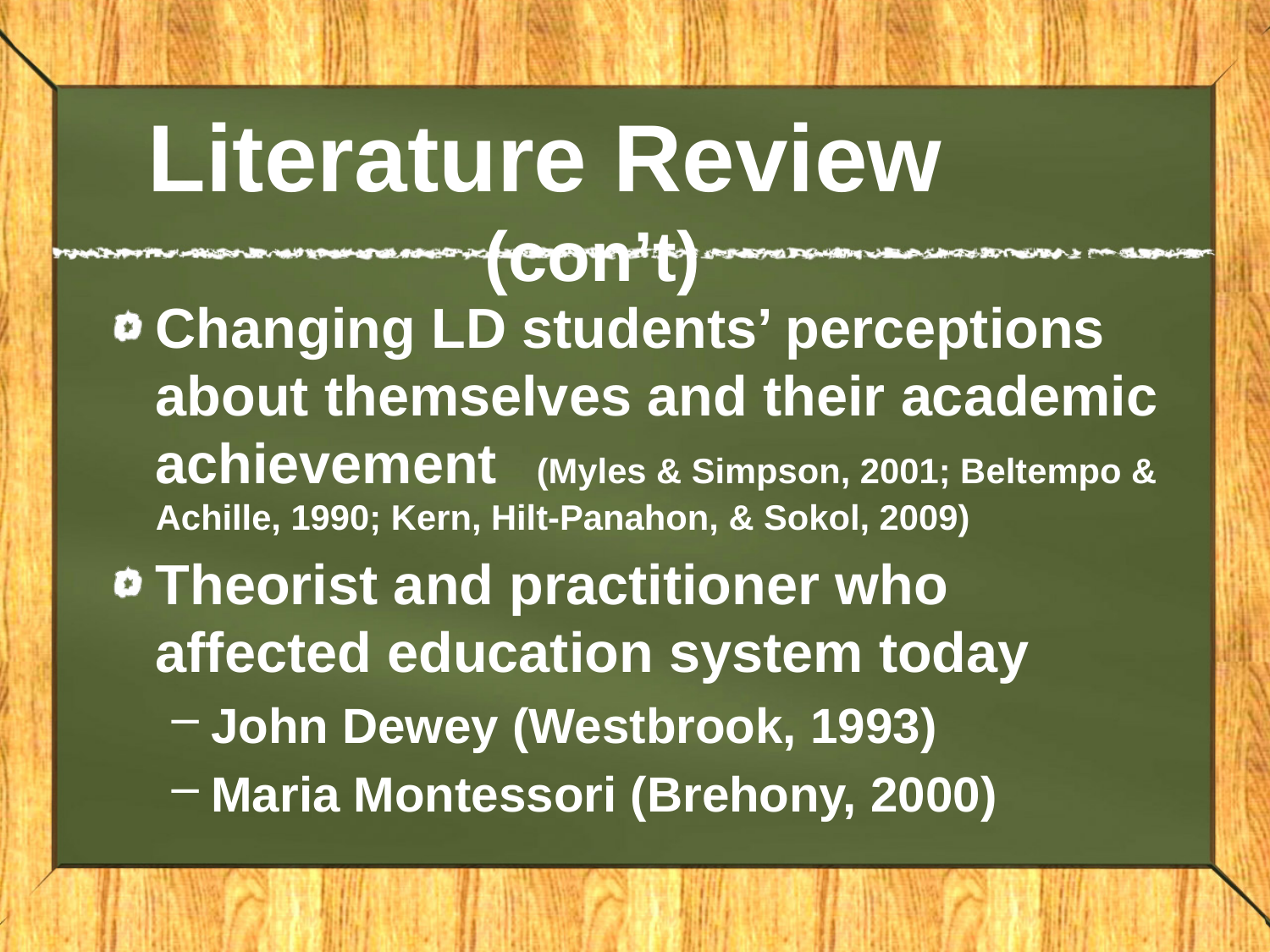

# Literature Review 	(con’t)
Changing LD students’ perceptions about themselves and their academic achievement	(Myles & Simpson, 2001; Beltempo & Achille, 1990; Kern, Hilt-Panahon, & Sokol, 2009)
Theorist and practitioner who affected education system today
John Dewey (Westbrook, 1993)
Maria Montessori (Brehony, 2000)